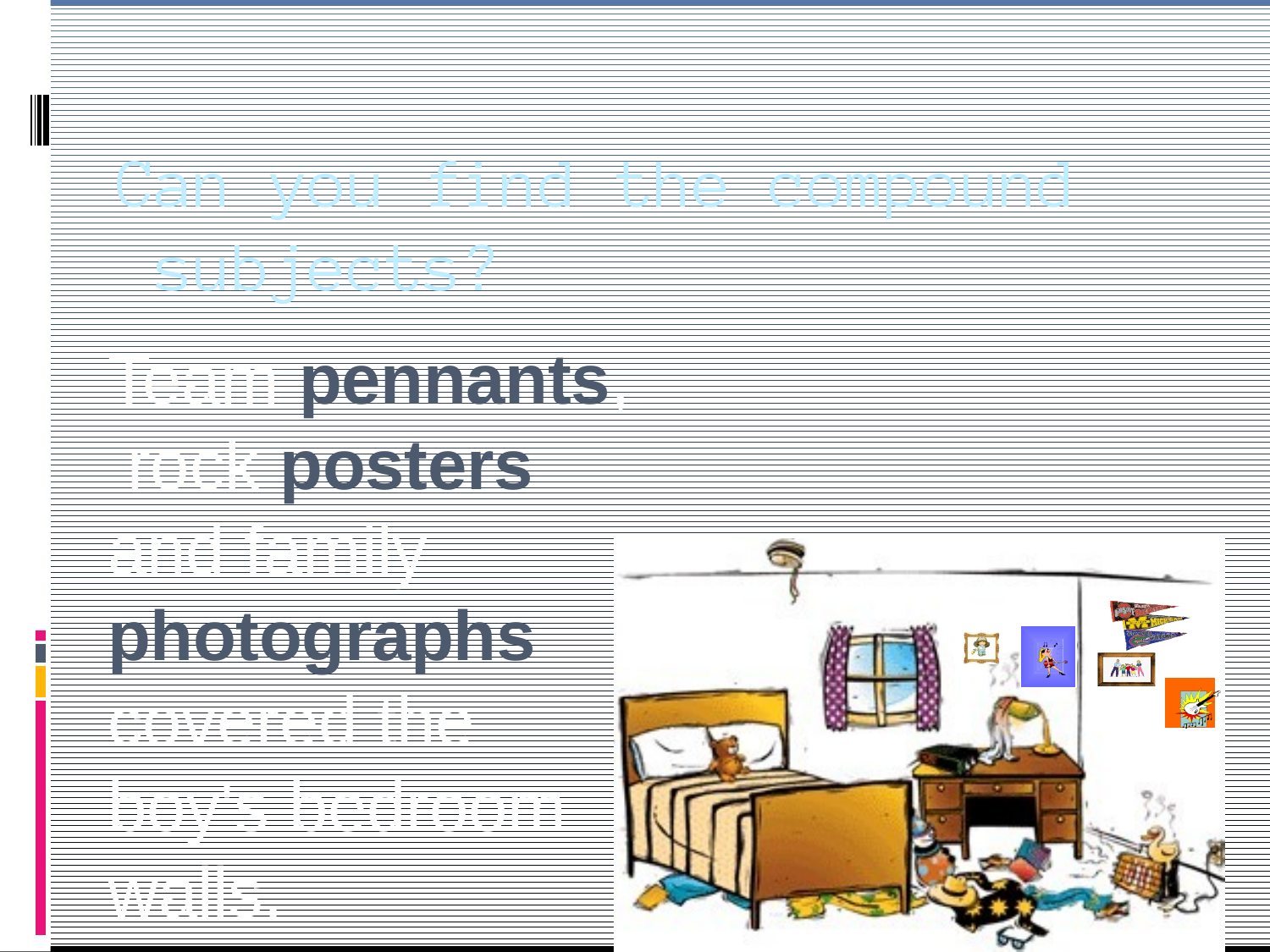

Can you find the compound  subjects?
Team pennants,  rock posters  and family  photographs  covered the  boy's bedroom  walls.